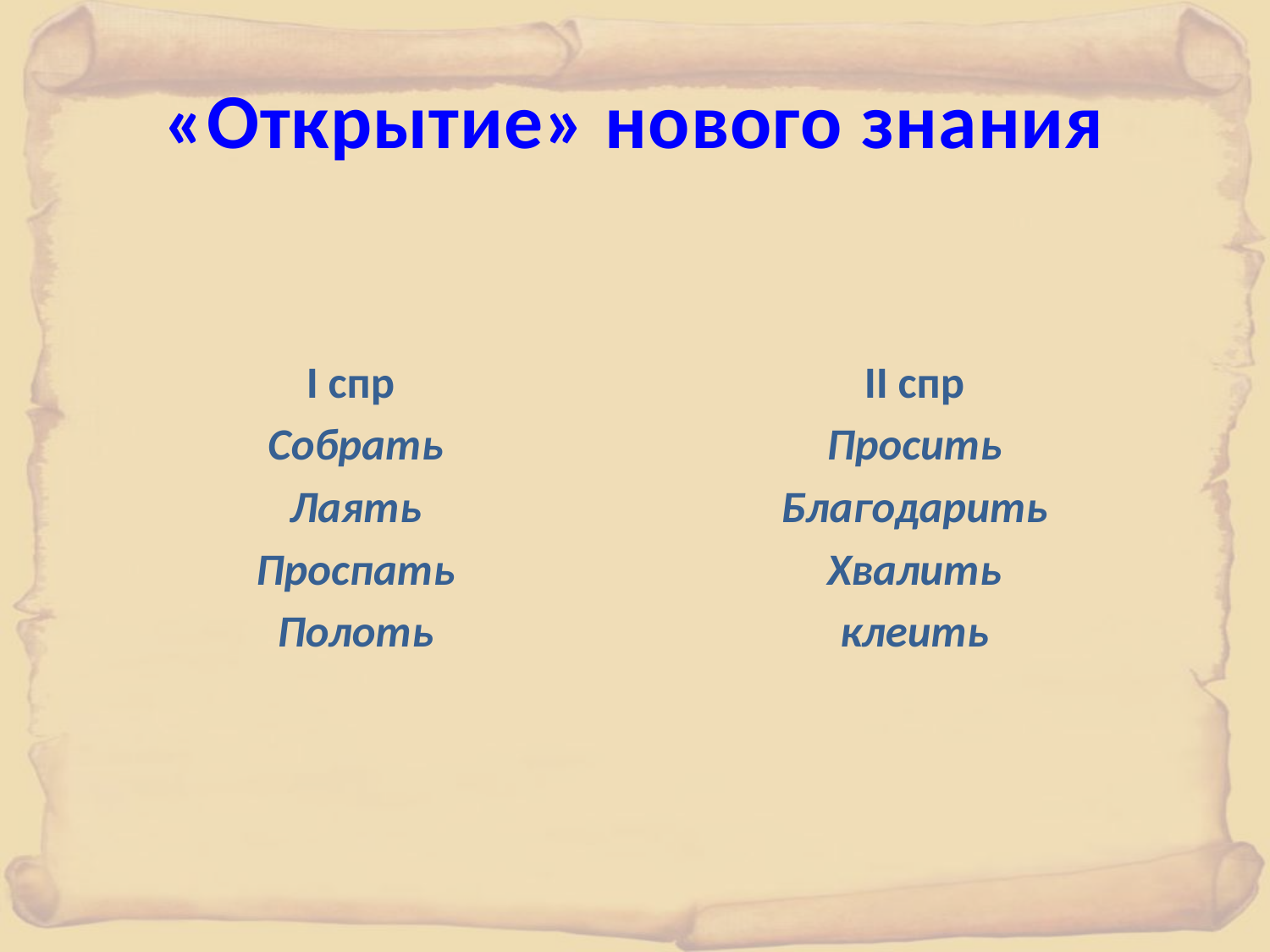

# «Открытие» нового знания

I спр
Собрать
Лаять
Проспать
Полоть

II спр
Просить
Благодарить
Хвалить
клеить